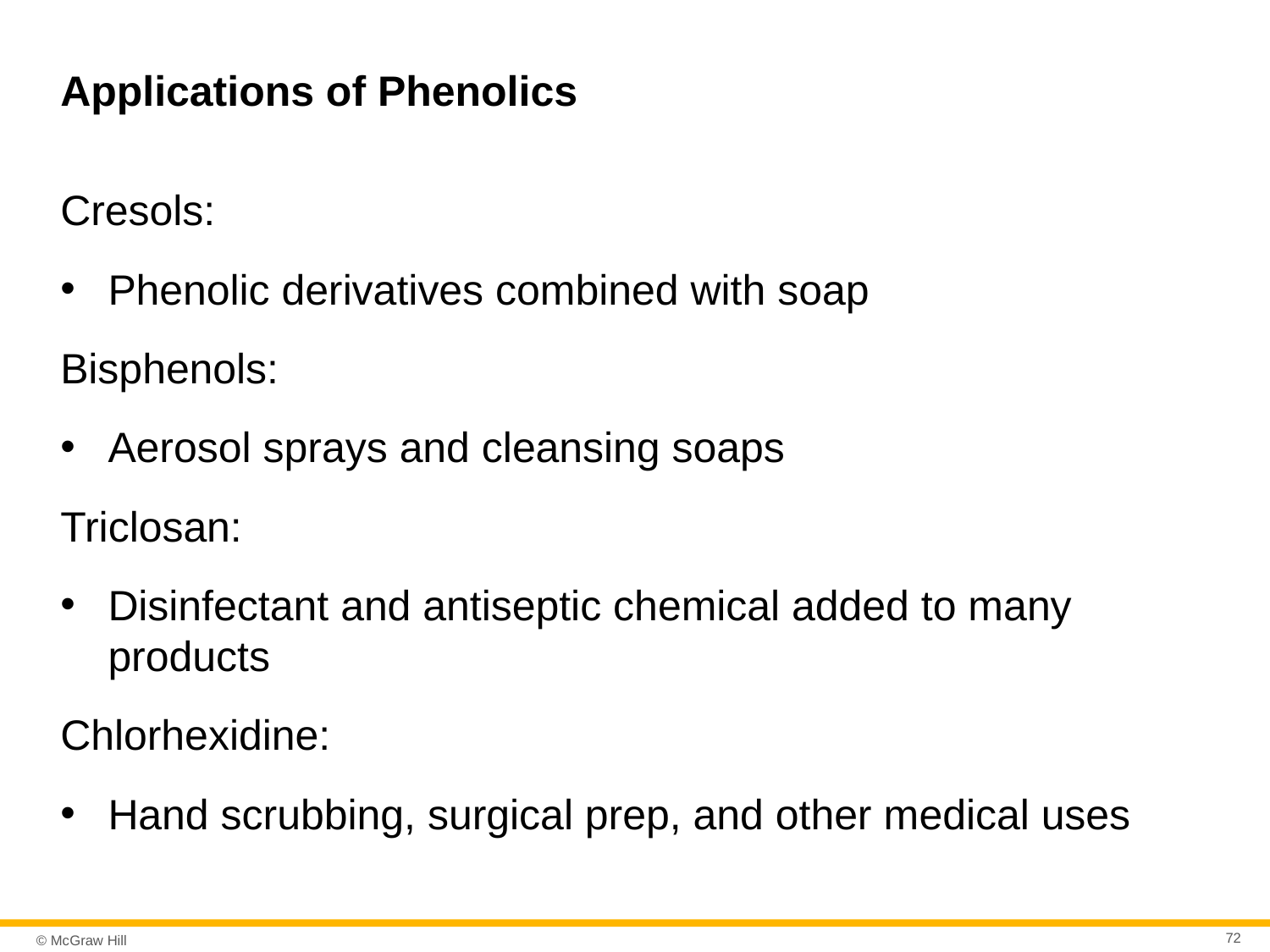

# Applications of Phenolics
Cresols:
Phenolic derivatives combined with soap
Bisphenols:
Aerosol sprays and cleansing soaps
Triclosan:
Disinfectant and antiseptic chemical added to many products
Chlorhexidine:
Hand scrubbing, surgical prep, and other medical uses